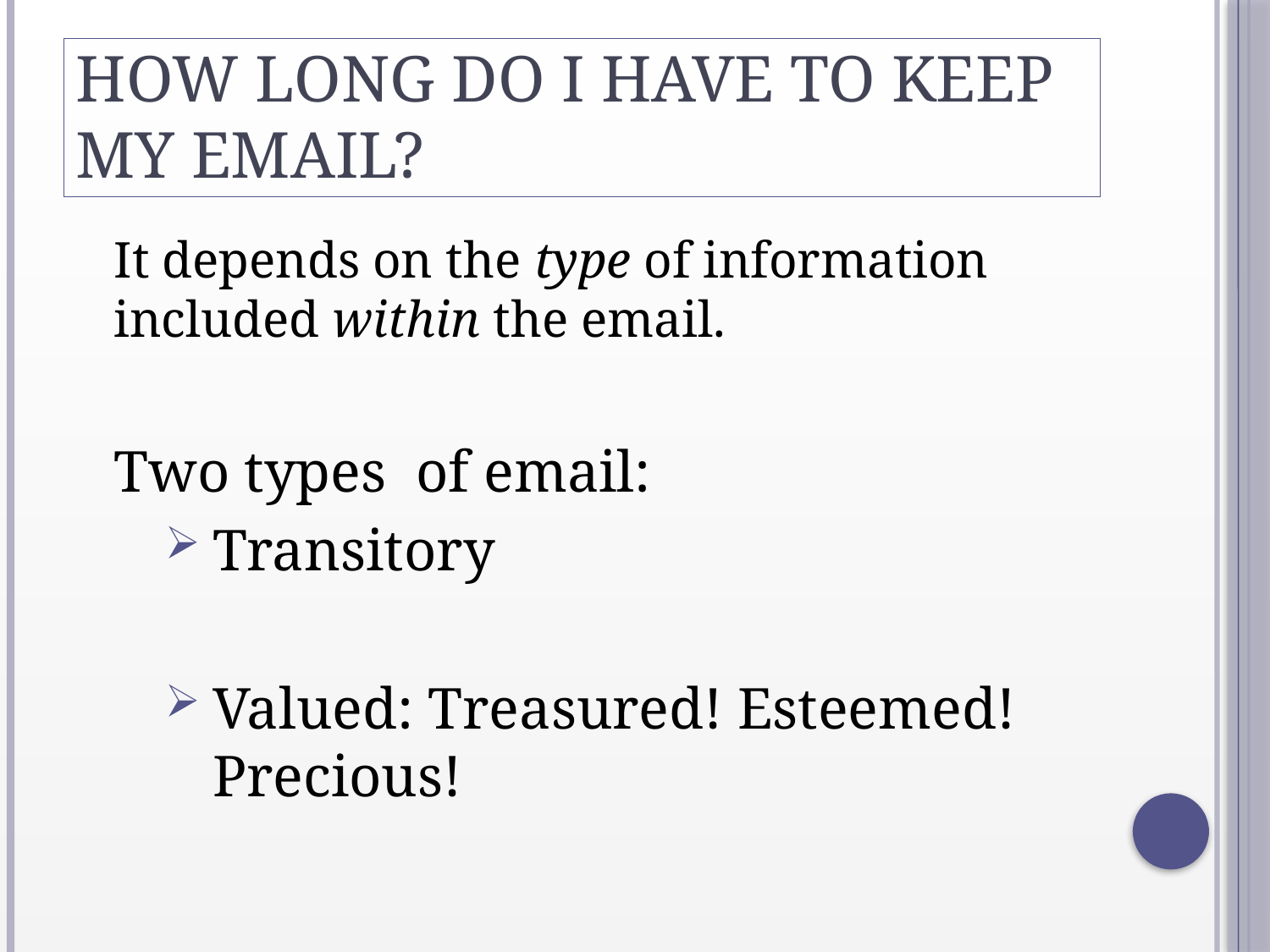

# How long do I have to keep my email?
It depends on the type of information included within the email.

Two types  of email:
Transitory

Valued: Treasured! Esteemed! Precious!